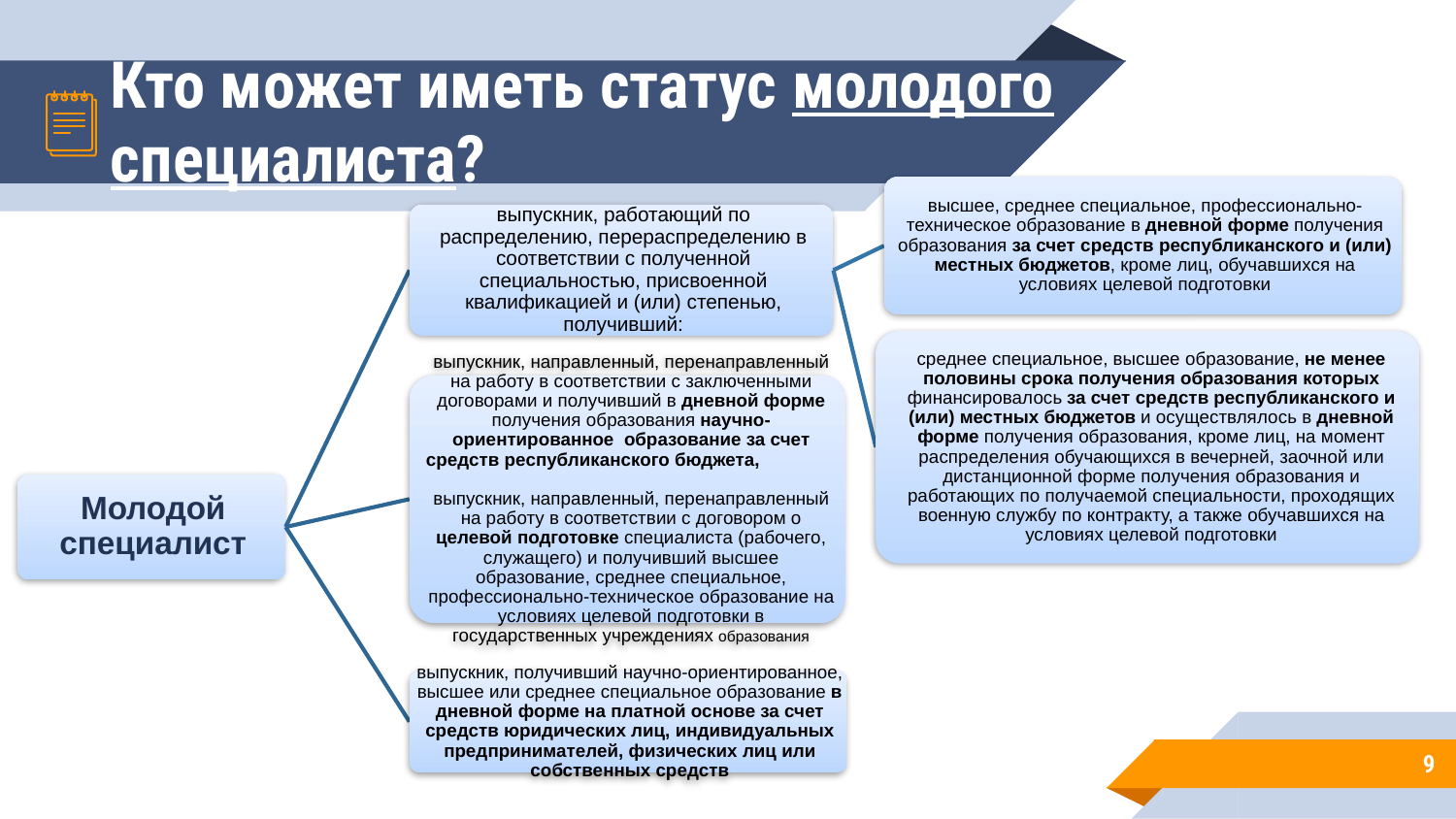

# Кто может иметь статус молодого специалиста?

Молодой специалист

выпускник, работающий по распределению, перераспределению в соответствии с полученной специальностью, присвоенной квалификацией и (или) степенью, получивший:

высшее, среднее специальное, профессионально-техническое образование в дневной форме получения образования за счет средств республиканского и (или) местных бюджетов, кроме лиц, обучавшихся на условиях целевой подготовки

среднее специальное, высшее образование, не менее половины срока получения образования которых финансировалось за счет средств республиканского и (или) местных бюджетов и осуществлялось в дневной форме получения образования, кроме лиц, на момент распределения обучающихся в вечерней, заочной или дистанционной форме получения образования и работающих по получаемой специальности, проходящих военную службу по контракту, а также обучавшихся на условиях целевой подготовки

выпускник, направленный, перенаправленный на работу в соответствии с заключенными договорами и получивший в дневной форме получения образования научно-ориентированное  образование за счет средств республиканского бюджета,                                                                                        выпускник, направленный, перенаправленный на работу в соответствии с договором о целевой подготовке специалиста (рабочего, служащего) и получивший высшее образование, среднее специальное, профессионально-техническое образование на условиях целевой подготовки в государственных учреждениях образования

выпускник, получивший научно-ориентированное, высшее или среднее специальное образование в дневной форме на платной основе за счет средств юридических лиц, индивидуальных предпринимателей, физических лиц или собственных средств
9